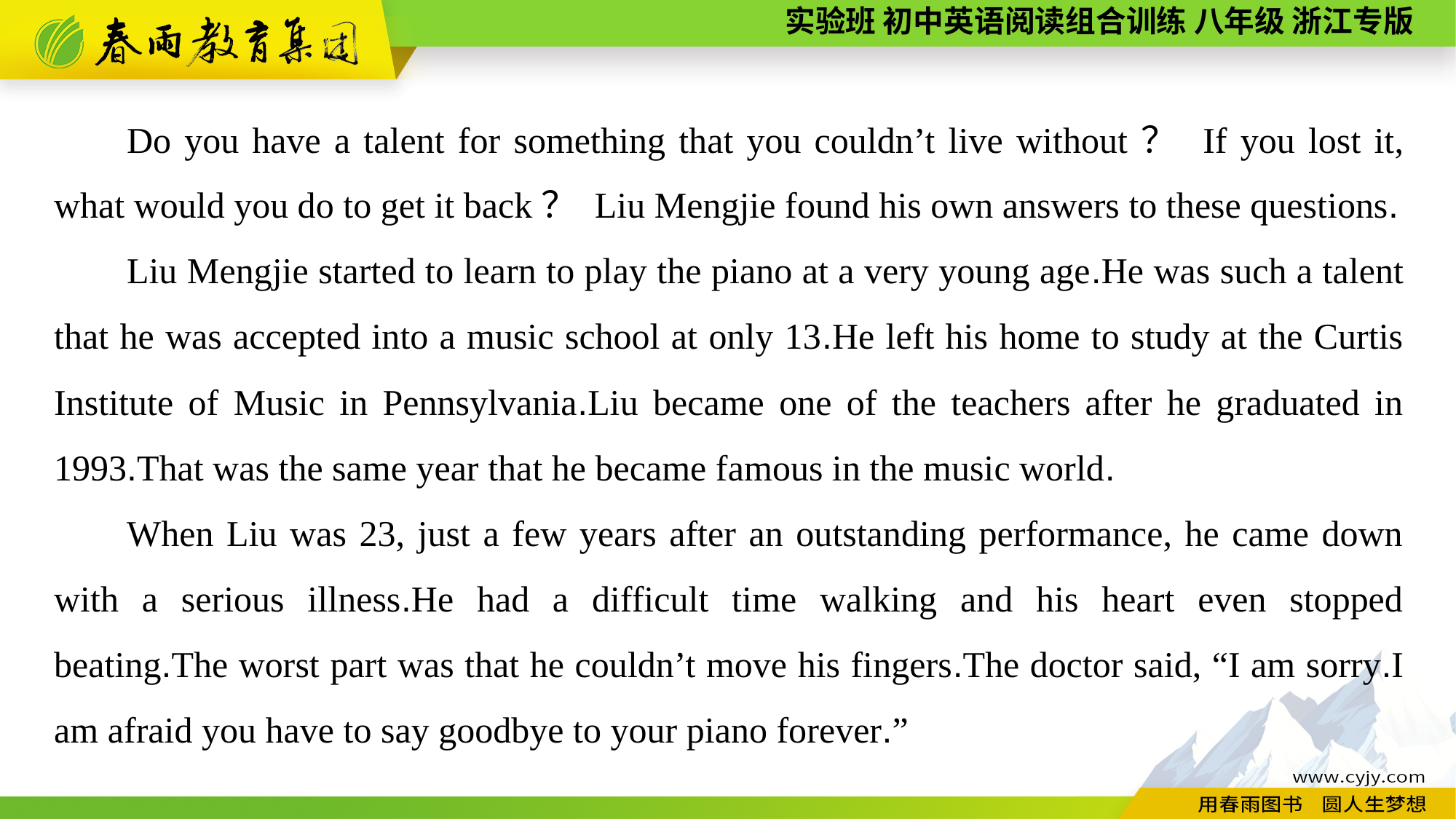

Do you have a talent for something that you couldn’t live without？ If you lost it, what would you do to get it back？ Liu Mengjie found his own answers to these questions.
Liu Mengjie started to learn to play the piano at a very young age.He was such a talent that he was accepted into a music school at only 13.He left his home to study at the Curtis Institute of Music in Pennsylvania.Liu became one of the teachers after he graduated in 1993.That was the same year that he became famous in the music world.
When Liu was 23, just a few years after an outstanding performance, he came down with a serious illness.He had a difficult time walking and his heart even stopped beating.The worst part was that he couldn’t move his fingers.The doctor said, “I am sorry.I am afraid you have to say goodbye to your piano forever.”